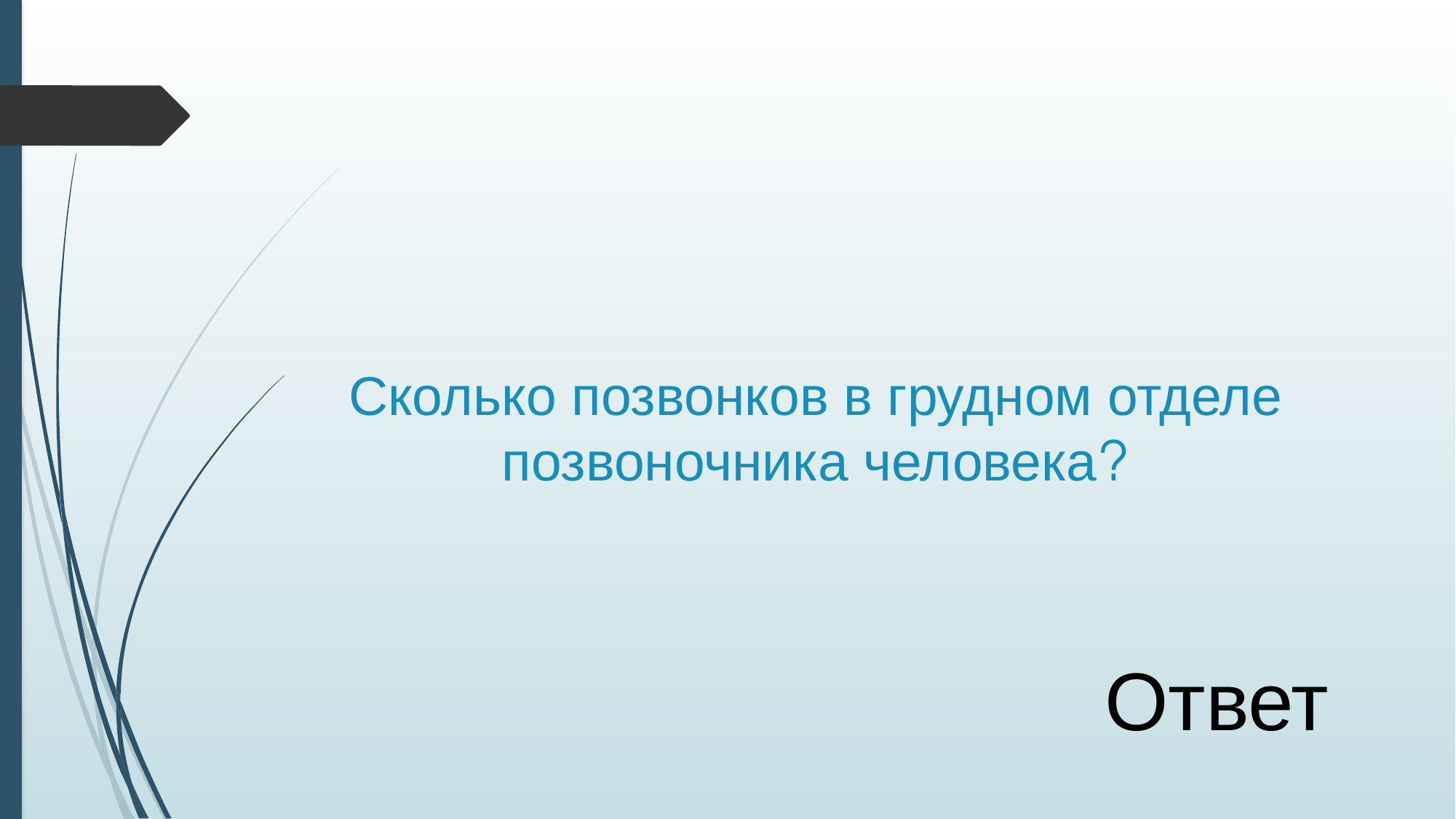

# Сколько позвонков в грудном отделе позвоночника человека?
Ответ